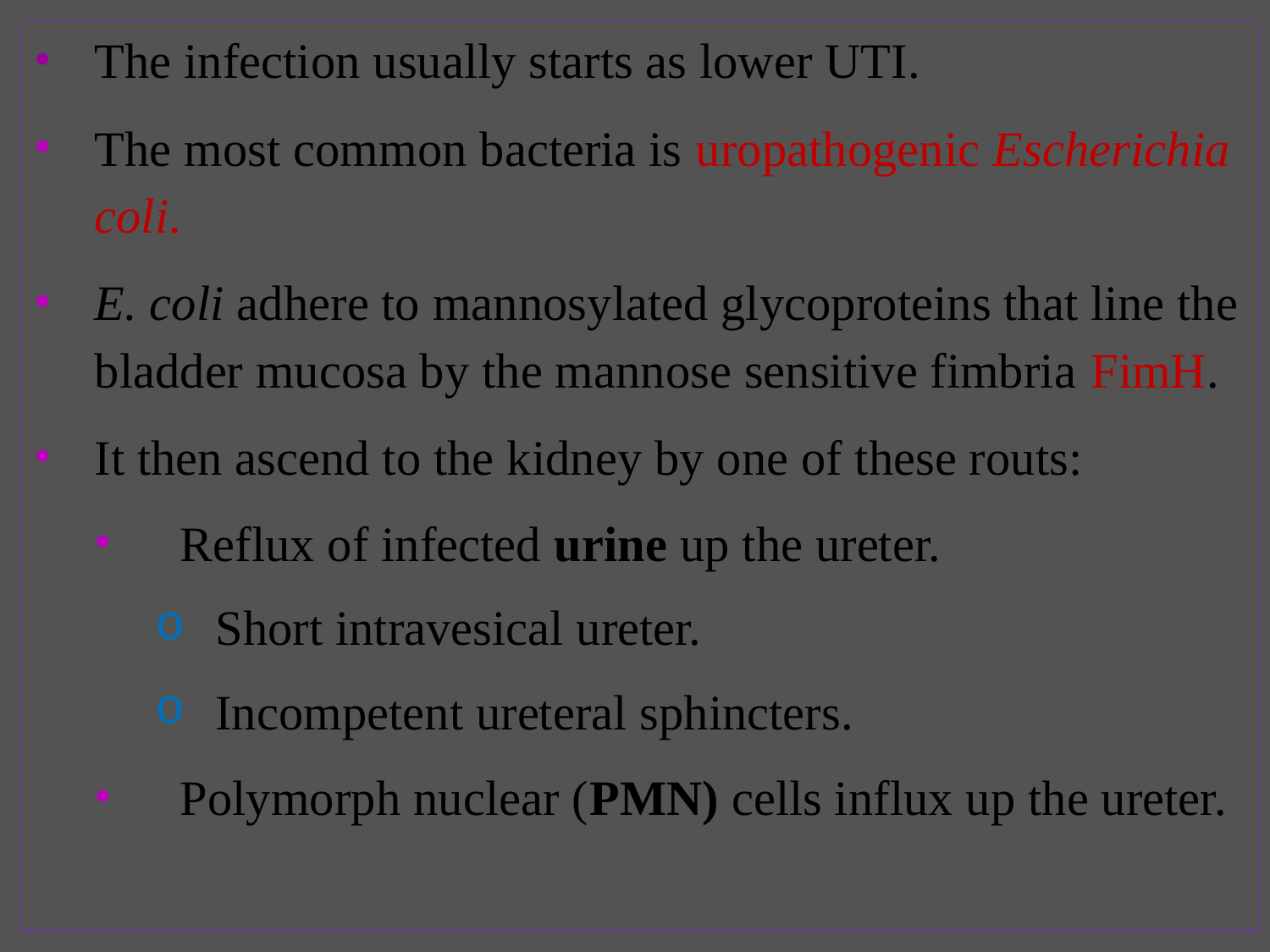

# The infection usually starts as lower UTI.
The most common bacteria is uropathogenic Escherichia coli.
E. coli adhere to mannosylated glycoproteins that line the bladder mucosa by the mannose sensitive fimbria FimH.
It then ascend to the kidney by one of these routs:
  Reflux of infected urine up the ureter.
Short intravesical ureter.
Incompetent ureteral sphincters.
  Polymorph nuclear (PMN) cells influx up the ureter.